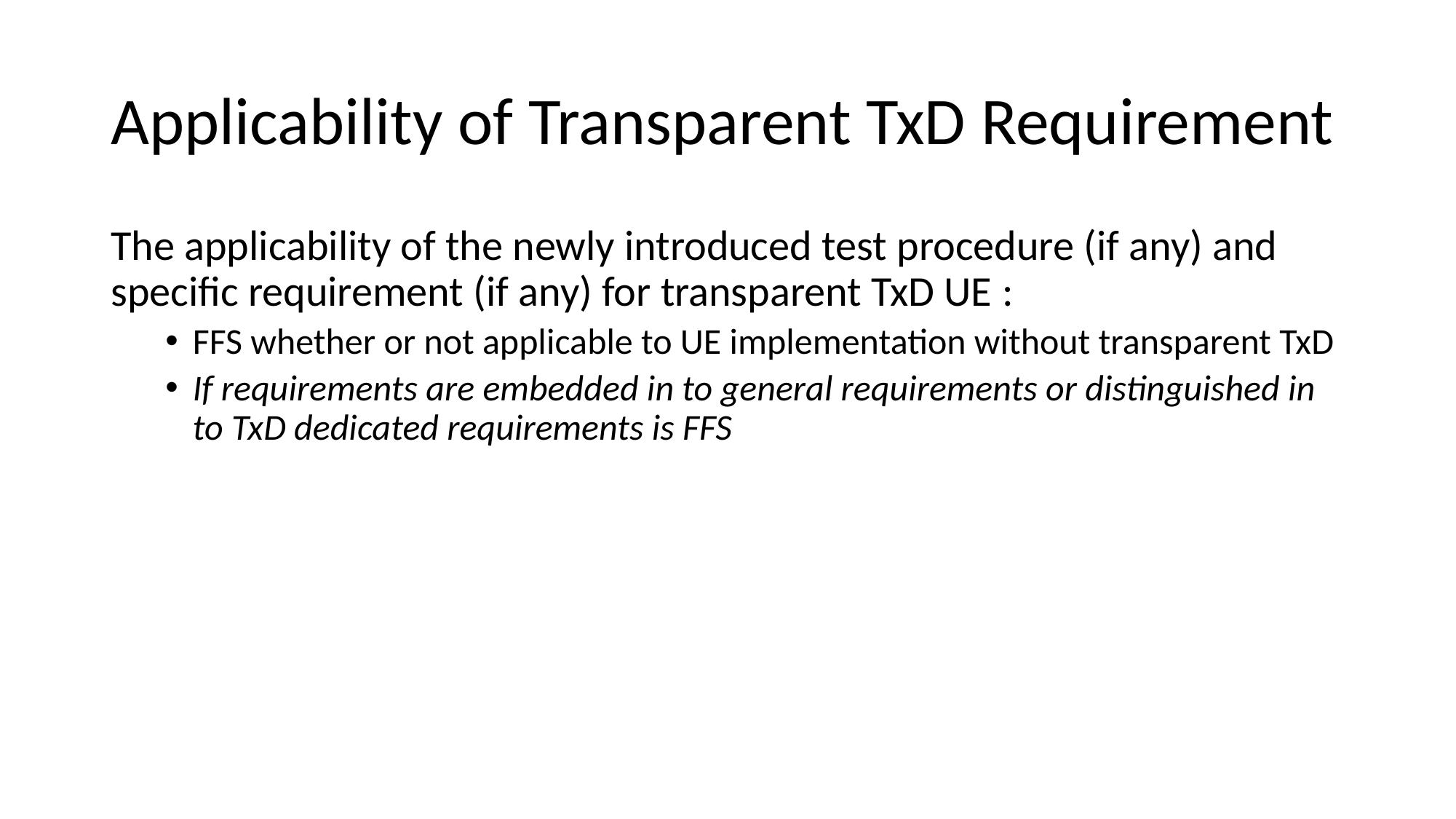

# Applicability of Transparent TxD Requirement
The applicability of the newly introduced test procedure (if any) and specific requirement (if any) for transparent TxD UE :
FFS whether or not applicable to UE implementation without transparent TxD
If requirements are embedded in to general requirements or distinguished in to TxD dedicated requirements is FFS